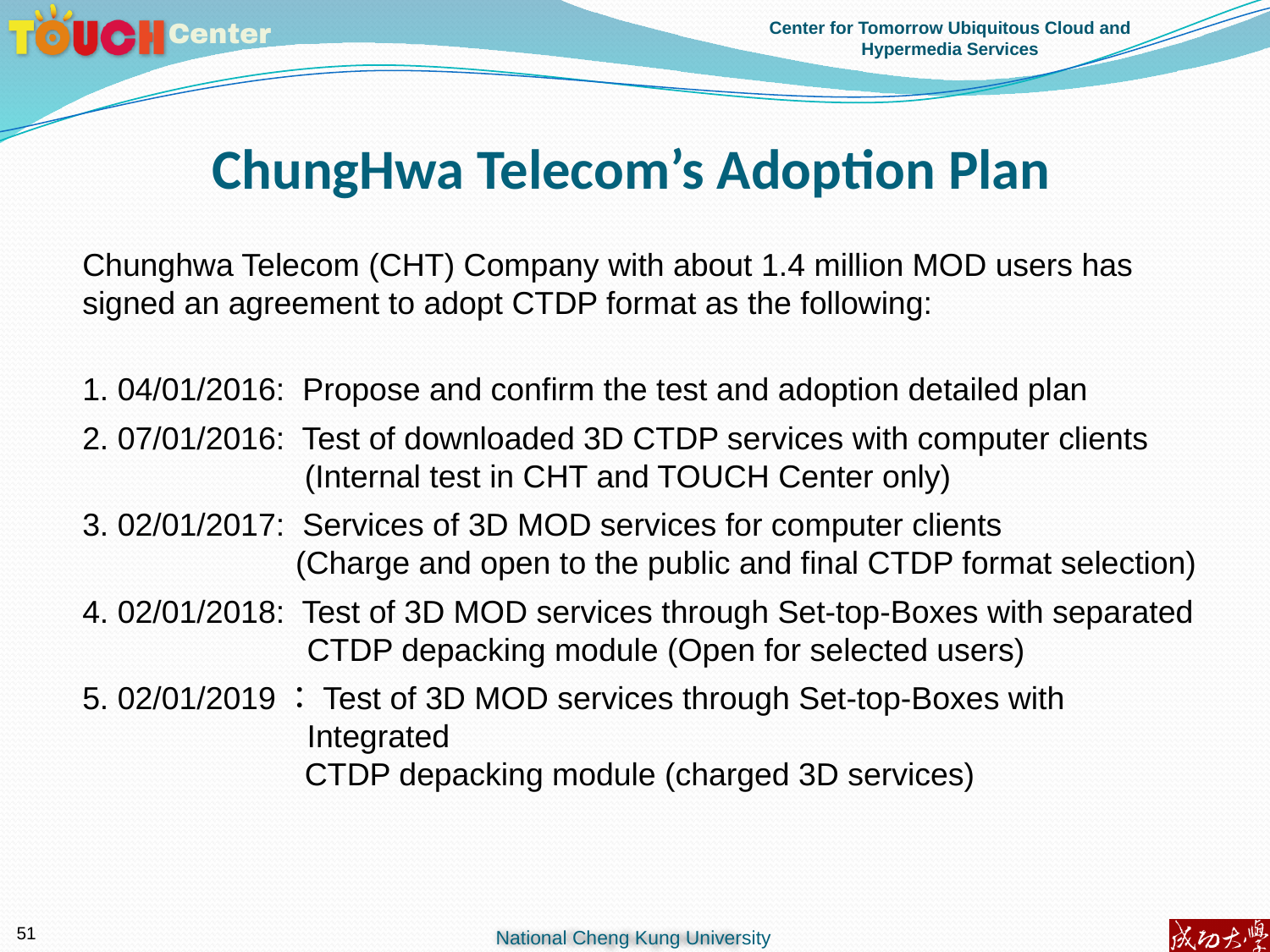

# ChungHwa Telecom’s Adoption Plan
Chunghwa Telecom (CHT) Company with about 1.4 million MOD users has signed an agreement to adopt CTDP format as the following:

1. 04/01/2016:  Propose and confirm the test and adoption detailed plan
2. 07/01/2016:  Test of downloaded 3D CTDP services with computer clients
                         (Internal test in CHT and TOUCH Center only)
3. 02/01/2017:  Services of 3D MOD services for computer clients
                        (Charge and open to the public and final CTDP format selection)
4. 02/01/2018:  Test of 3D MOD services through Set-top-Boxes with separated CTDP depacking module (Open for selected users)
5. 02/01/2019：Test of 3D MOD services through Set-top-Boxes with Integrated
                         CTDP depacking module (charged 3D services)